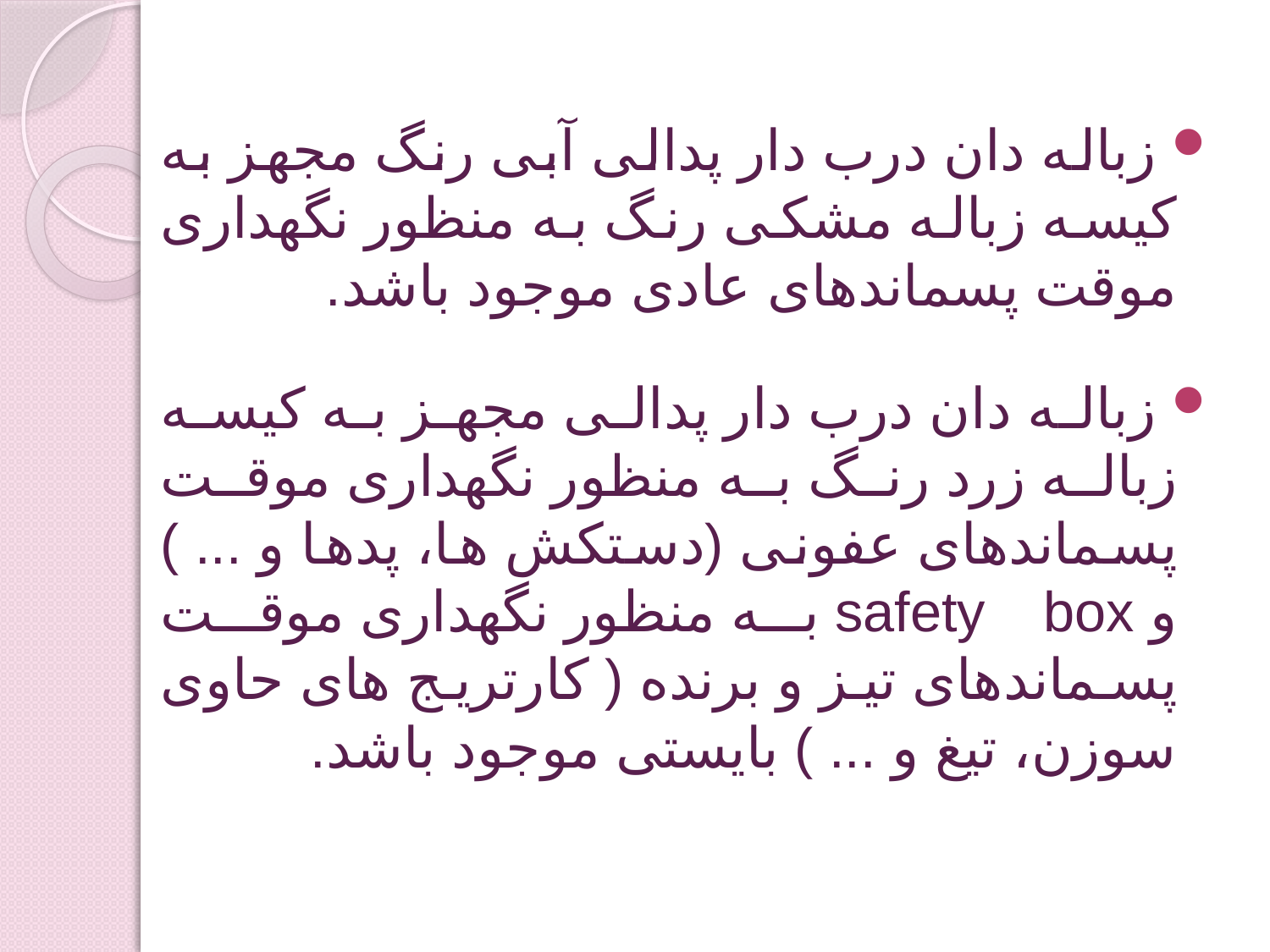

زباله دان درب دار پدالی آبی رنگ مجهز به کیسه زباله مشکی رنگ به منظور نگهداری موقت پسماندهای عادی موجود باشد.

 زباله دان درب دار پدالی مجهز به کیسه زباله زرد رنگ به منظور نگهداری موقت پسماندهای عفونی (دستکش ها، پدها و ... ) و safety box به منظور نگهداری موقت پسماندهای تیز و برنده ( کارتریج های حاوی سوزن، تیغ و ... ) بایستی موجود باشد.